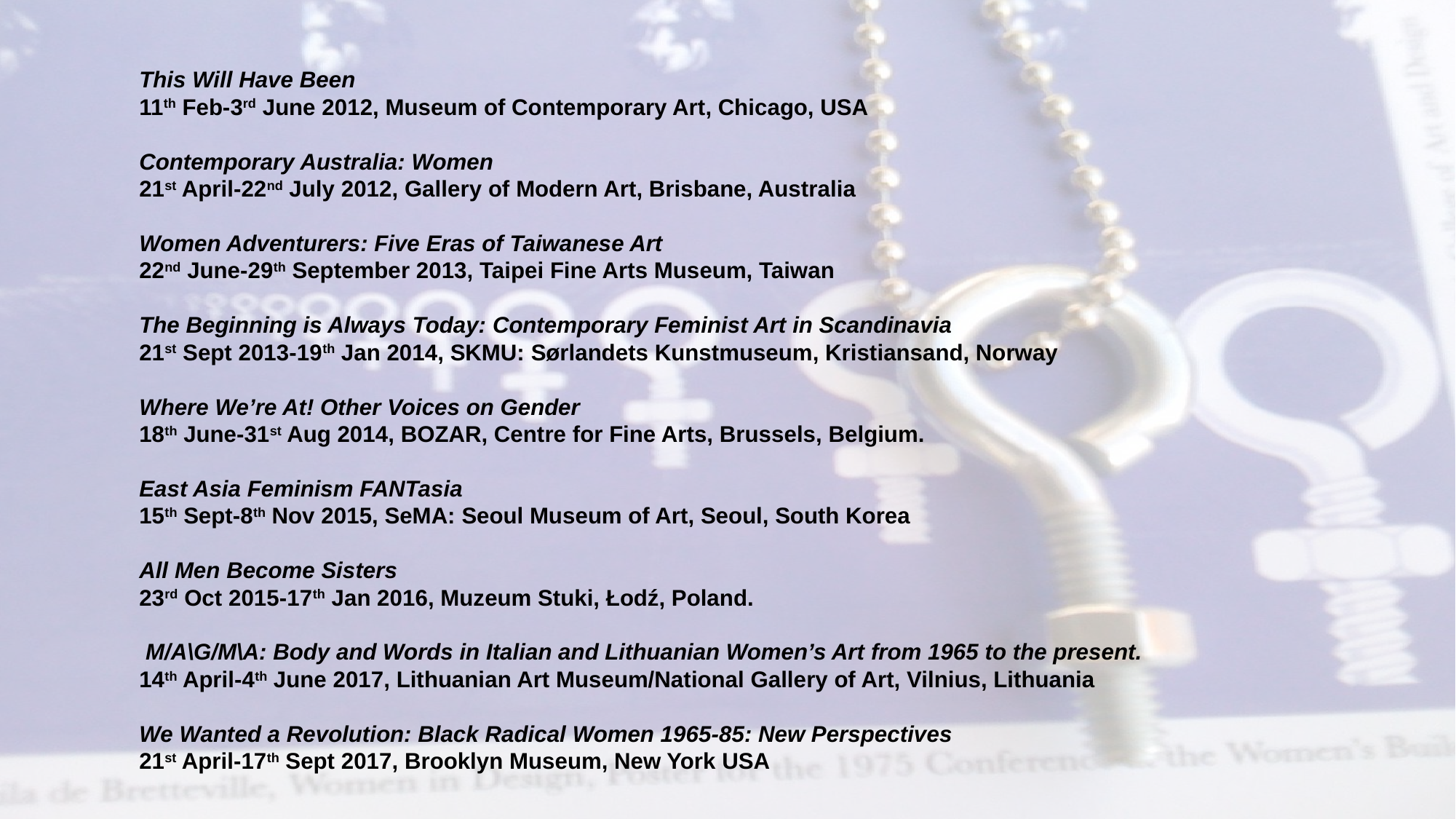

This Will Have Been
11th Feb-3rd June 2012, Museum of Contemporary Art, Chicago, USA

Contemporary Australia: Women
21st April-22nd July 2012, Gallery of Modern Art, Brisbane, Australia

Women Adventurers: Five Eras of Taiwanese Art
22nd June-29th September 2013, Taipei Fine Arts Museum, Taiwan

The Beginning is Always Today: Contemporary Feminist Art in Scandinavia
21st Sept 2013-19th Jan 2014, SKMU: Sørlandets Kunstmuseum, Kristiansand, Norway

Where We’re At! Other Voices on Gender
18th June-31st Aug 2014, BOZAR, Centre for Fine Arts, Brussels, Belgium.

East Asia Feminism FANTasia
15th Sept-8th Nov 2015, SeMA: Seoul Museum of Art, Seoul, South Korea

All Men Become Sisters
23rd Oct 2015-17th Jan 2016, Muzeum Stuki, Łodź, Poland.

 M/A\G/M\A: Body and Words in Italian and Lithuanian Women’s Art from 1965 to the present.
14th April-4th June 2017, Lithuanian Art Museum/National Gallery of Art, Vilnius, Lithuania

We Wanted a Revolution: Black Radical Women 1965-85: New Perspectives
21st April-17th Sept 2017, Brooklyn Museum, New York USA